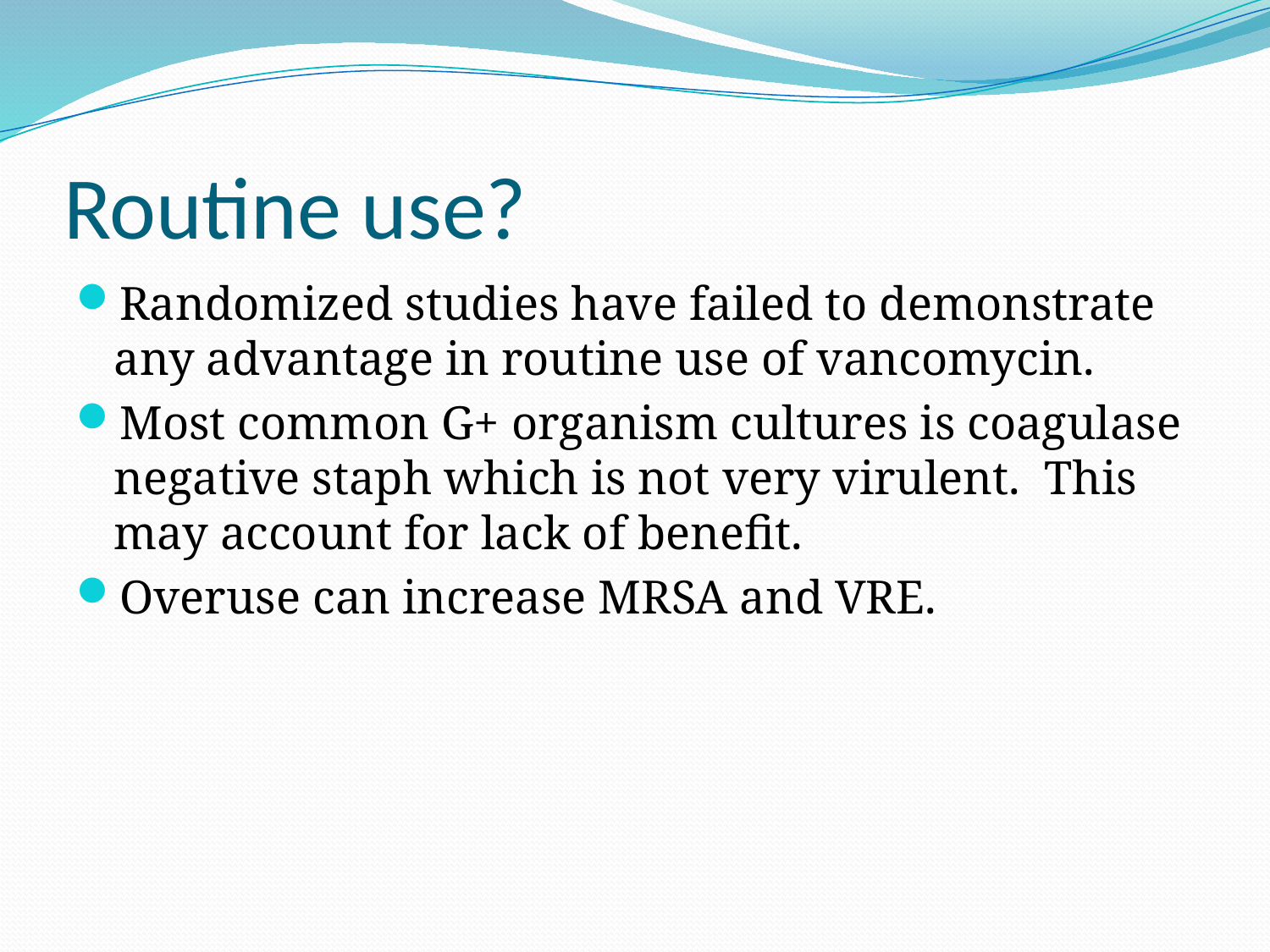

# Routine use?
Randomized studies have failed to demonstrate any advantage in routine use of vancomycin.
Most common G+ organism cultures is coagulase negative staph which is not very virulent.  This may account for lack of benefit.
Overuse can increase MRSA and VRE.